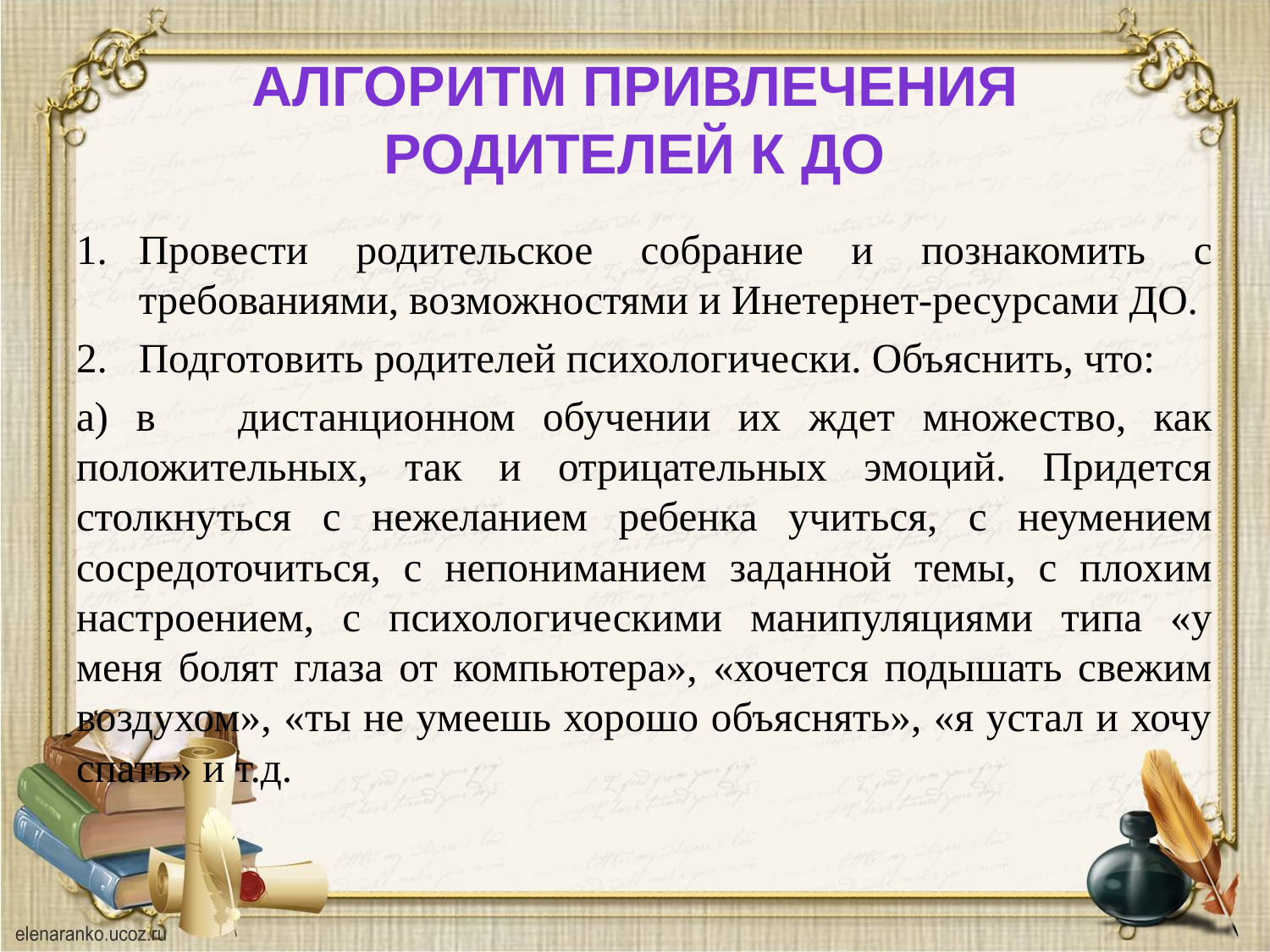

# Алгоритм привлечения родителей к ДО
Провести родительское собрание и познакомить с требованиями, возможностями и Инетернет-ресурсами ДО.
Подготовить родителей психологически. Объяснить, что:
а) в   дистанционном обучении их ждет множество, как положительных, так и отрицательных эмоций. Придется столкнуться с нежеланием ребенка учиться, с неумением сосредоточиться, с непониманием заданной темы, с плохим настроением, с психологическими манипуляциями типа «у меня болят глаза от компьютера», «хочется подышать свежим воздухом», «ты не умеешь хорошо объяснять», «я устал и хочу спать» и т.д.